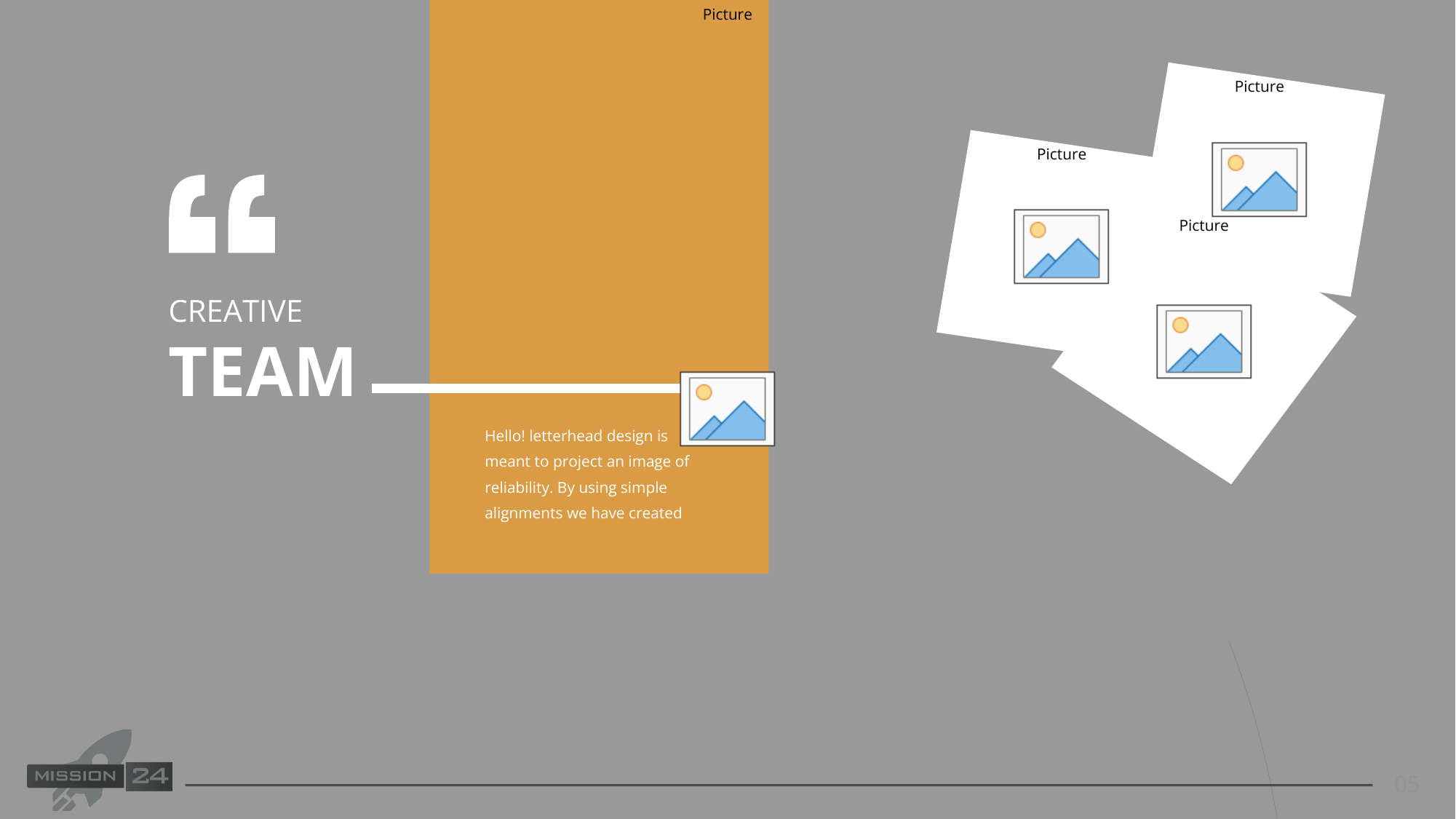

CREATIVE
TEAM

Hello! letterhead design is meant to project an image of reliability. By using simple alignments we have created

05